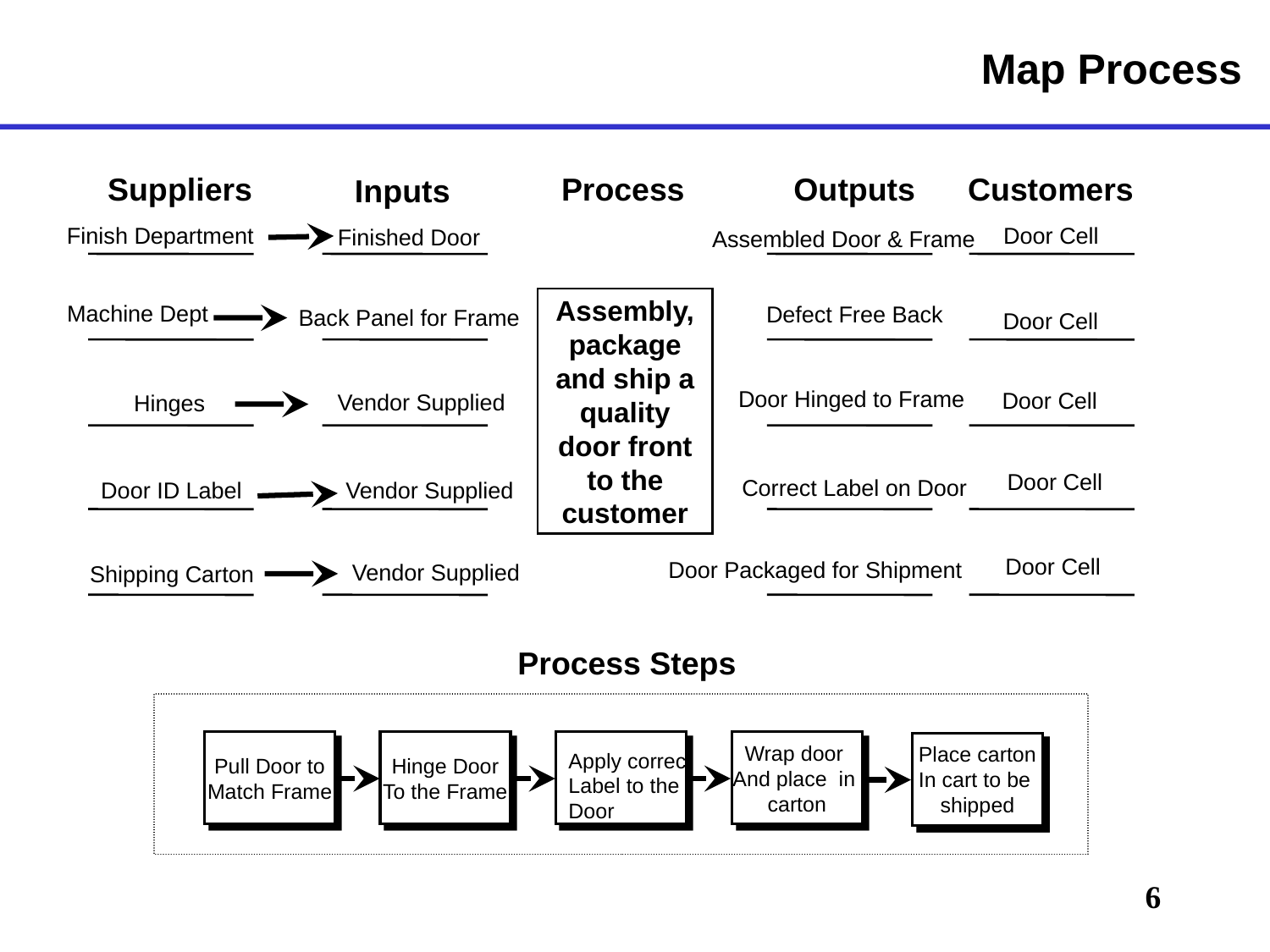

# Map Process
Suppliers
Process
Outputs
Customers
Inputs

Finish Department
Door Cell
Finished Door
Assembled Door & Frame

Assembly, package and ship a quality door front to the customer
 Machine Dept
Back Panel for Frame
Door Cell
Door Cell
Vendor Supplied
 Hinges

Door ID Label
Vendor Supplied

Vendor Supplied
Shipping Carton
Process Steps

Pull Door to
Match Frame

Hinge Door
To the Frame

Wrap door
And place  in
carton
Place carton
In cart to be
shipped

Apply correct
Label to the
Door
Defect Free Back

Door Hinged to Frame
Door Cell
Correct Label on Door
Door Cell
Door Packaged for Shipment